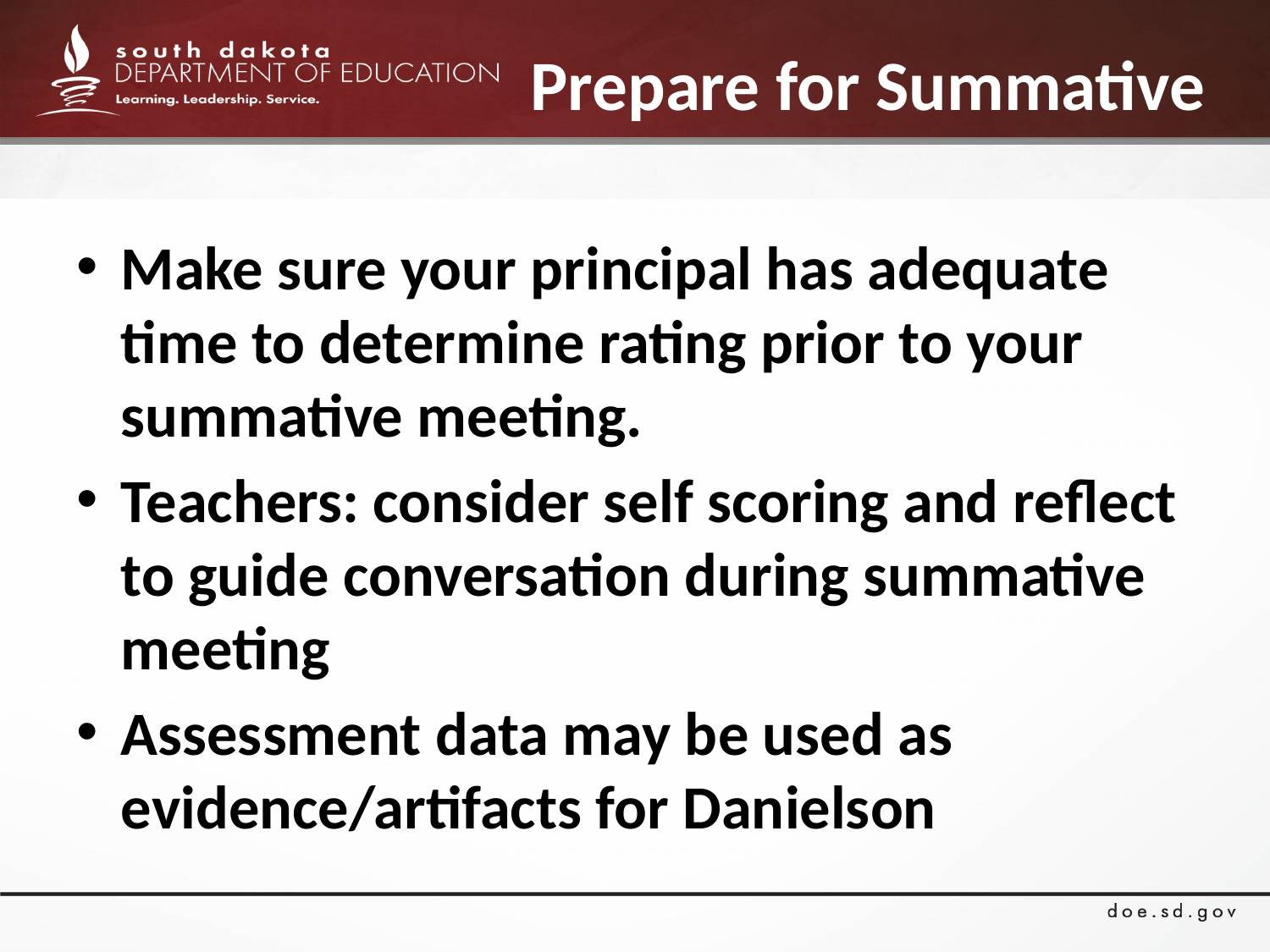

# Prepare for Summative
Make sure your principal has adequate time to determine rating prior to your summative meeting.
Teachers: consider self scoring and reflect to guide conversation during summative meeting
Assessment data may be used as evidence/artifacts for Danielson